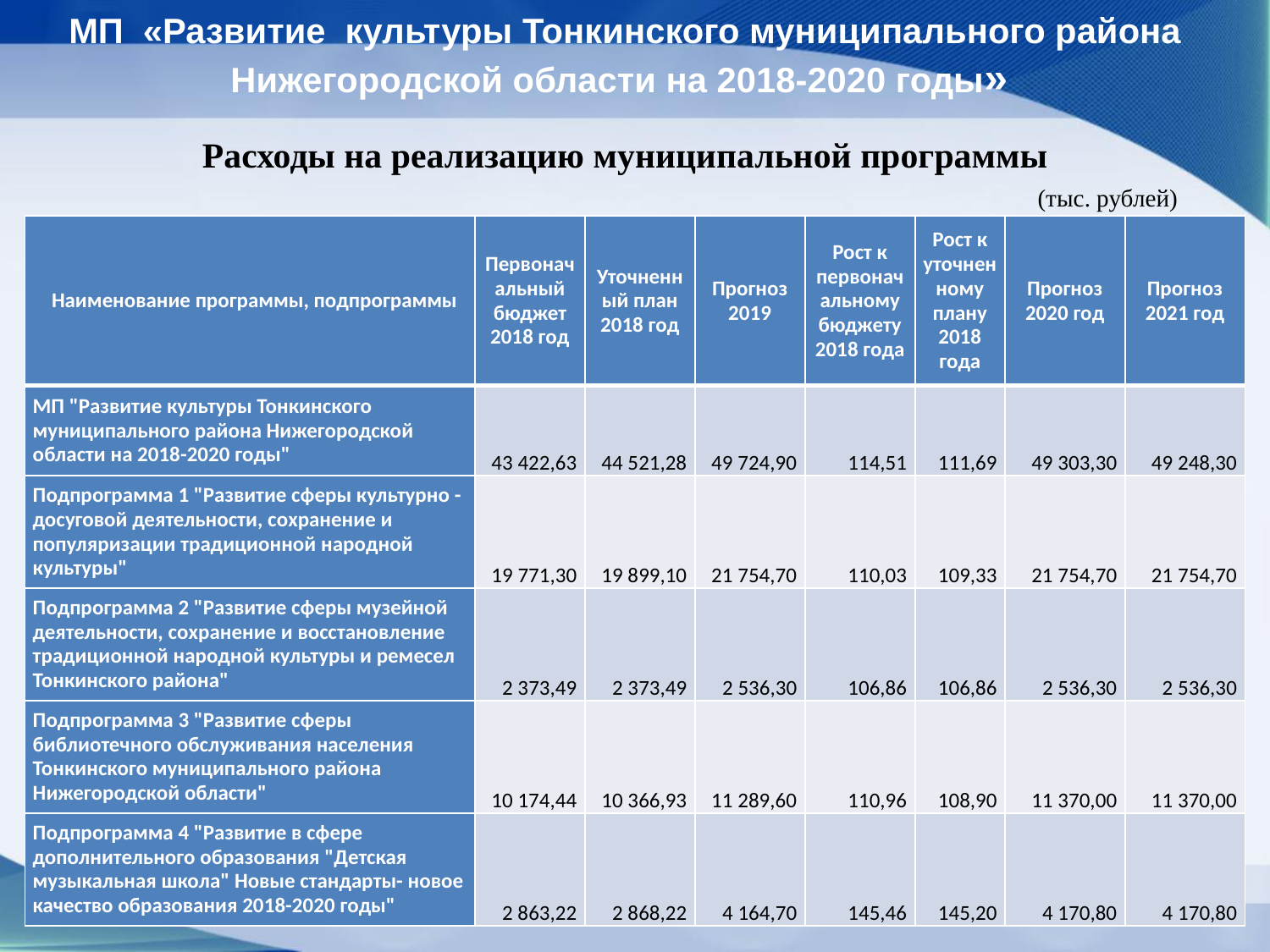

МП  «Развитие  культуры Тонкинского муниципального района Нижегородской области на 2018-2020 годы»
Расходы на реализацию муниципальной программы
                                                                                                                    (тыс. рублей)

| Наименование программы, подпрограммы | Первоначальный бюджет 2018 год | Уточненный план 2018 год | Прогноз 2019 | Рост к первоначальному бюджету 2018 года | Рост к уточненному плану 2018 года | Прогноз 2020 год | Прогноз 2021 год |
| --- | --- | --- | --- | --- | --- | --- | --- |
| МП "Развитие культуры Тонкинского муниципального района Нижегородской области на 2018-2020 годы" | 43 422,63 | 44 521,28 | 49 724,90 | 114,51 | 111,69 | 49 303,30 | 49 248,30 |
| Подпрограмма 1 "Развитие сферы культурно - досуговой деятельности, сохранение и популяризации традиционной народной культуры" | 19 771,30 | 19 899,10 | 21 754,70 | 110,03 | 109,33 | 21 754,70 | 21 754,70 |
| Подпрограмма 2 "Развитие сферы музейной деятельности, сохранение и восстановление традиционной народной культуры и ремесел Тонкинского района" | 2 373,49 | 2 373,49 | 2 536,30 | 106,86 | 106,86 | 2 536,30 | 2 536,30 |
| Подпрограмма 3 "Развитие сферы библиотечного обслуживания населения Тонкинского муниципального района Нижегородской области" | 10 174,44 | 10 366,93 | 11 289,60 | 110,96 | 108,90 | 11 370,00 | 11 370,00 |
| Подпрограмма 4 "Развитие в сфере дополнительного образования "Детская музыкальная школа" Новые стандарты- новое качество образования 2018-2020 годы" | 2 863,22 | 2 868,22 | 4 164,70 | 145,46 | 145,20 | 4 170,80 | 4 170,80 |